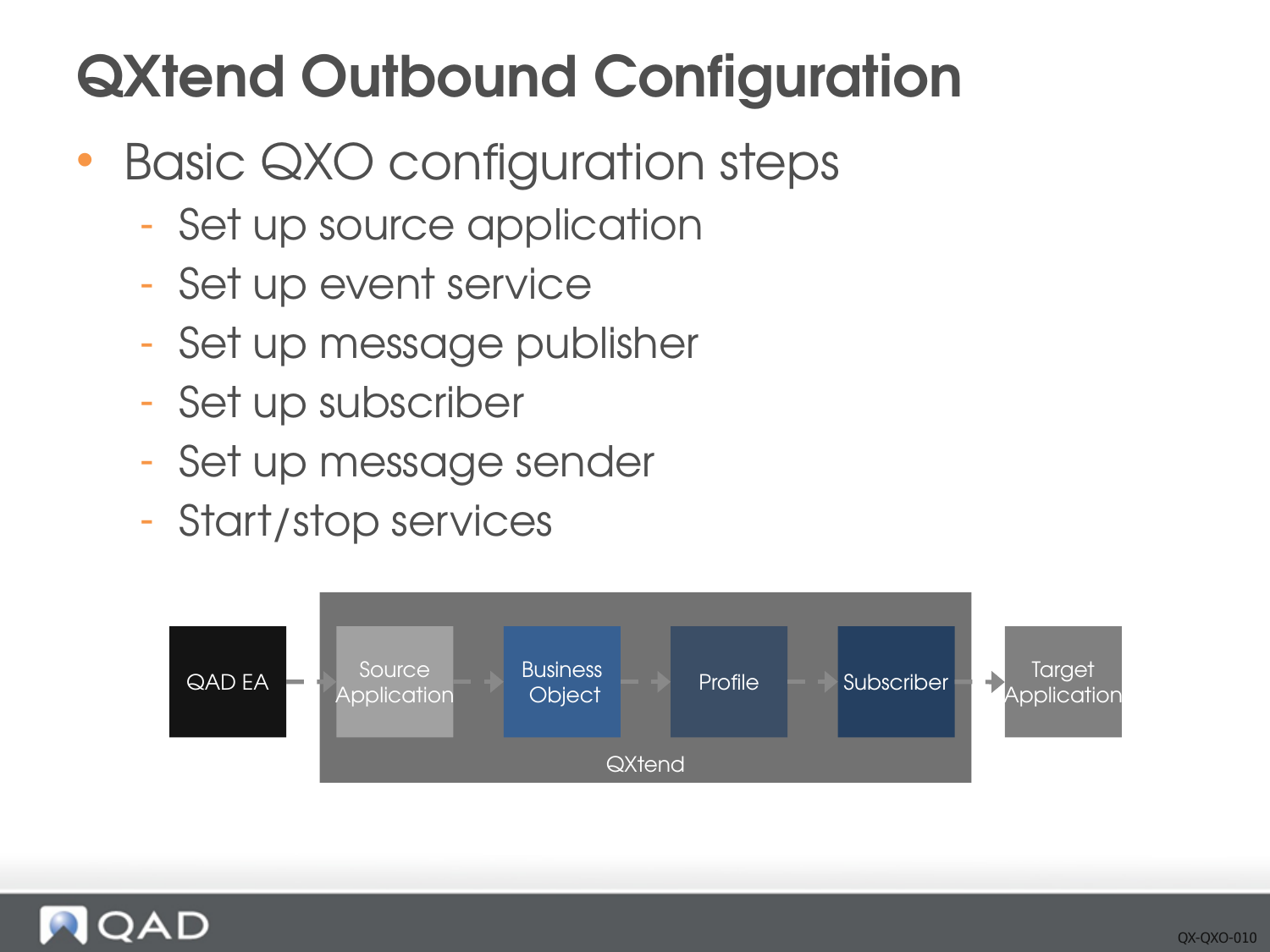

# QXtend Outbound Configuration
Basic QXO configuration steps
Set up source application
Set up event service
Set up message publisher
Set up subscriber
Set up message sender
Start/stop services
QXtend
Source
Application
Business
 Object
Profile
Subscriber
QAD EA
Target
Application
QX-QXO-010